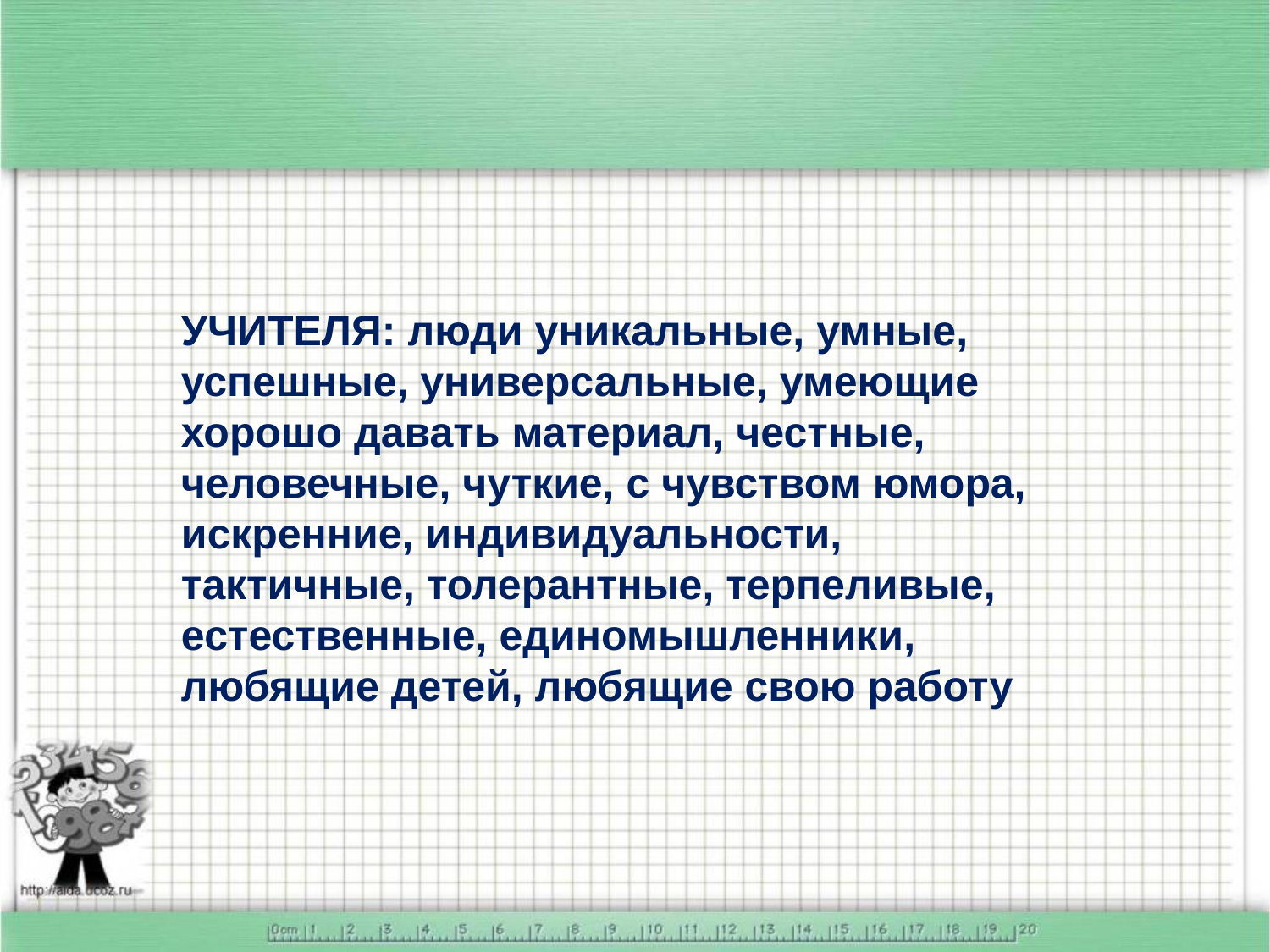

УЧИТЕЛЯ: люди уникальные, умные, успешные, универсальные, умеющие хорошо давать материал, честные, человечные, чуткие, с чувством юмора, искренние, индивидуальности, тактичные, толерантные, терпеливые, естественные, единомышленники, любящие детей, любящие свою работу